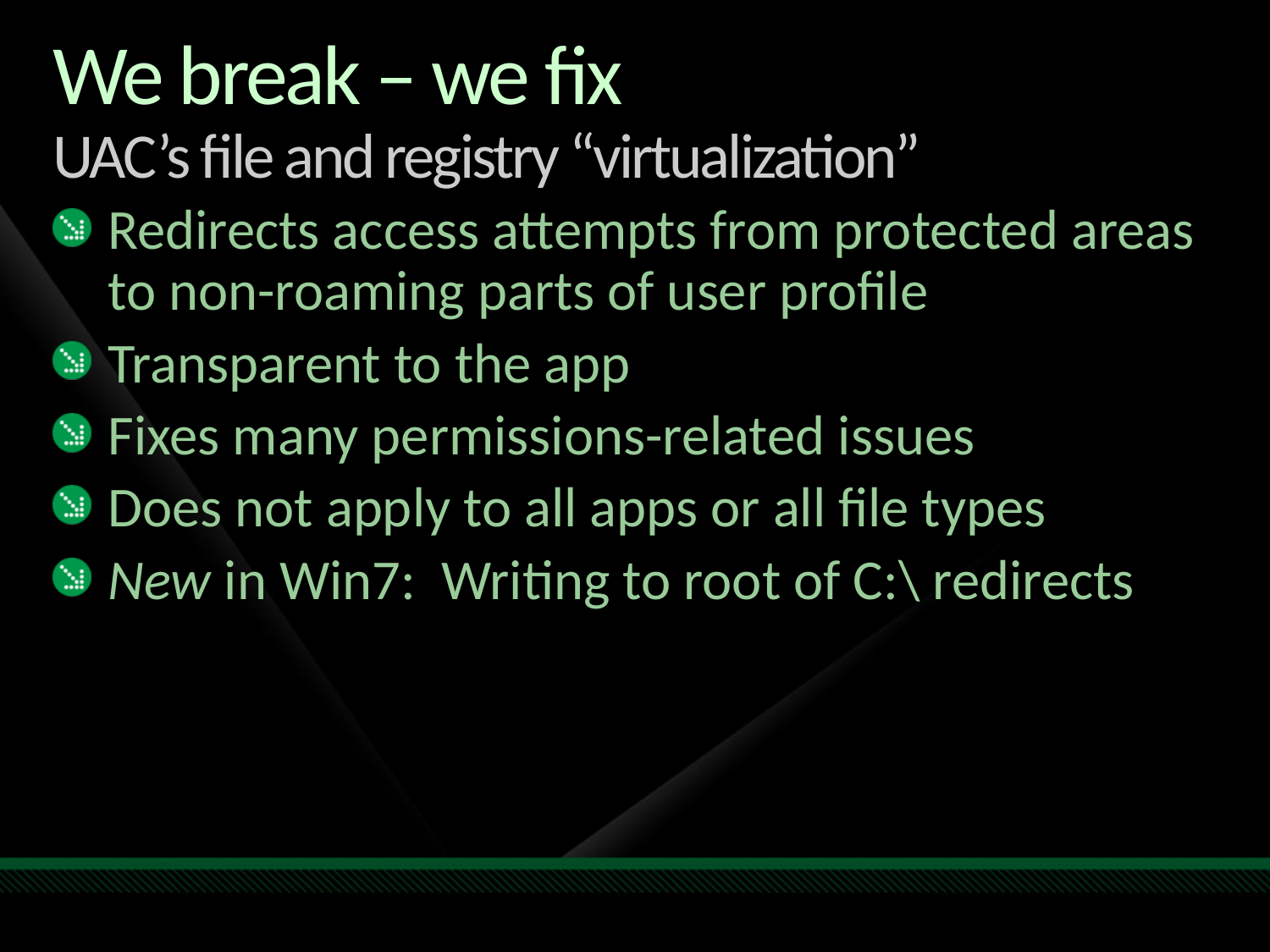

# We break – we fix UAC’s file and registry “virtualization”
Redirects access attempts from protected areas to non-roaming parts of user profile
Transparent to the app
Fixes many permissions-related issues
Does not apply to all apps or all file types
New in Win7:  Writing to root of C:\ redirects